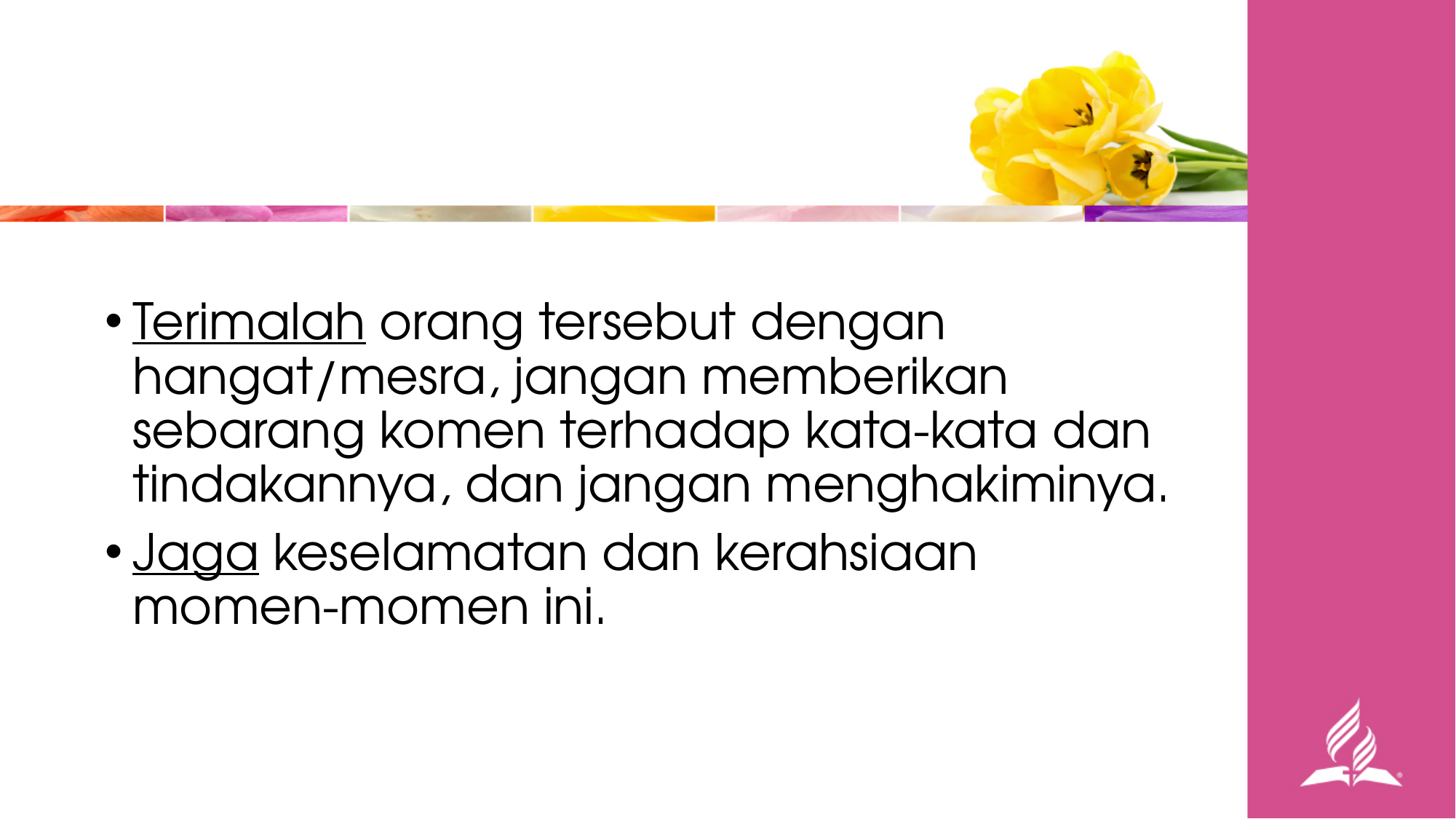

Terimalah orang tersebut dengan hangat/mesra, jangan memberikan sebarang komen terhadap kata-kata dan tindakannya, dan jangan menghakiminya.
Jaga keselamatan dan kerahsiaan momen-momen ini.